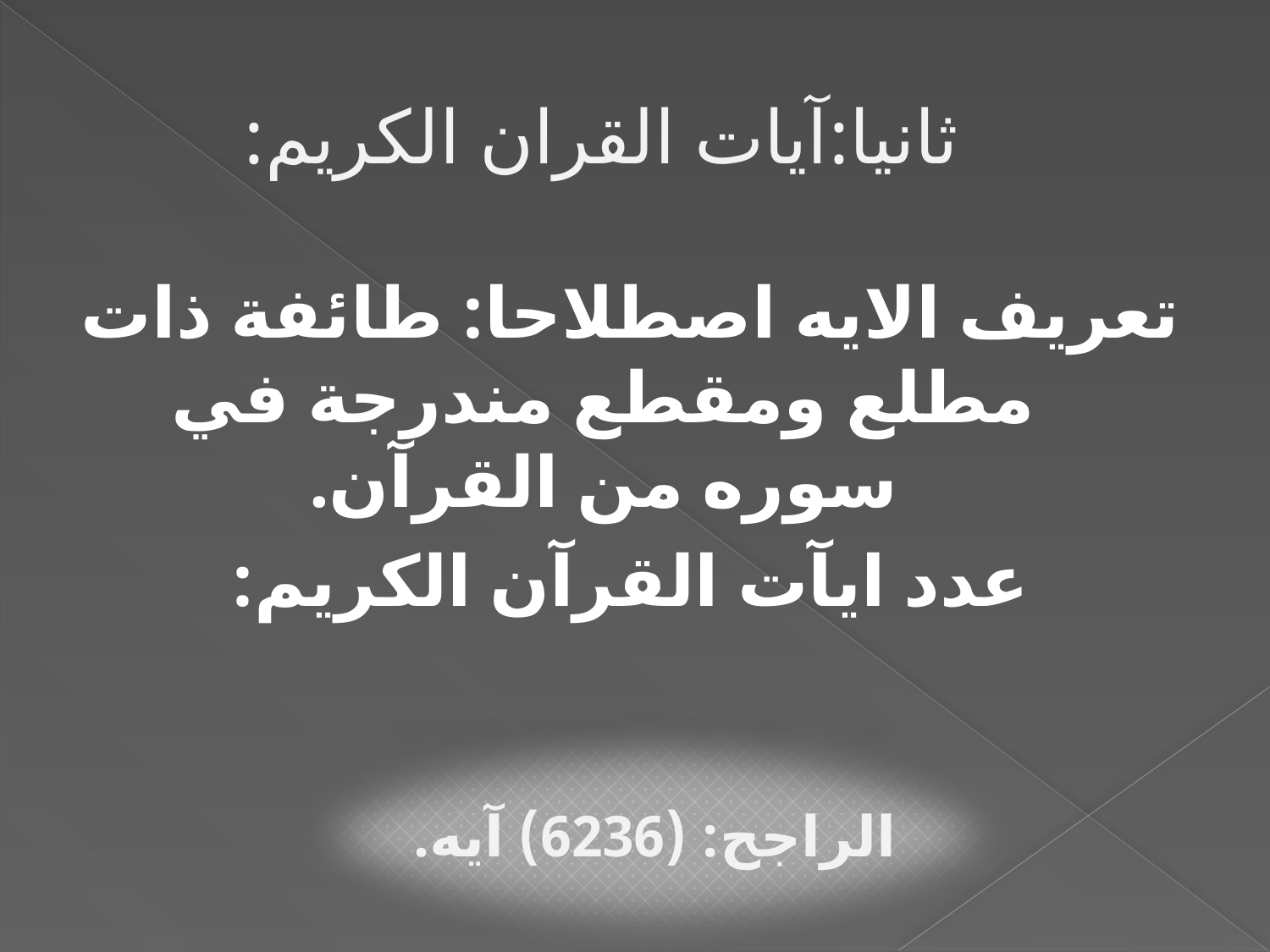

# ثانيا:آيات القران الكريم:
تعريف الايه اصطلاحا: طائفة ذات مطلع ومقطع مندرجة في سوره من القرآن.
عدد ايآت القرآن الكريم:

الراجح: (6236) آيه.